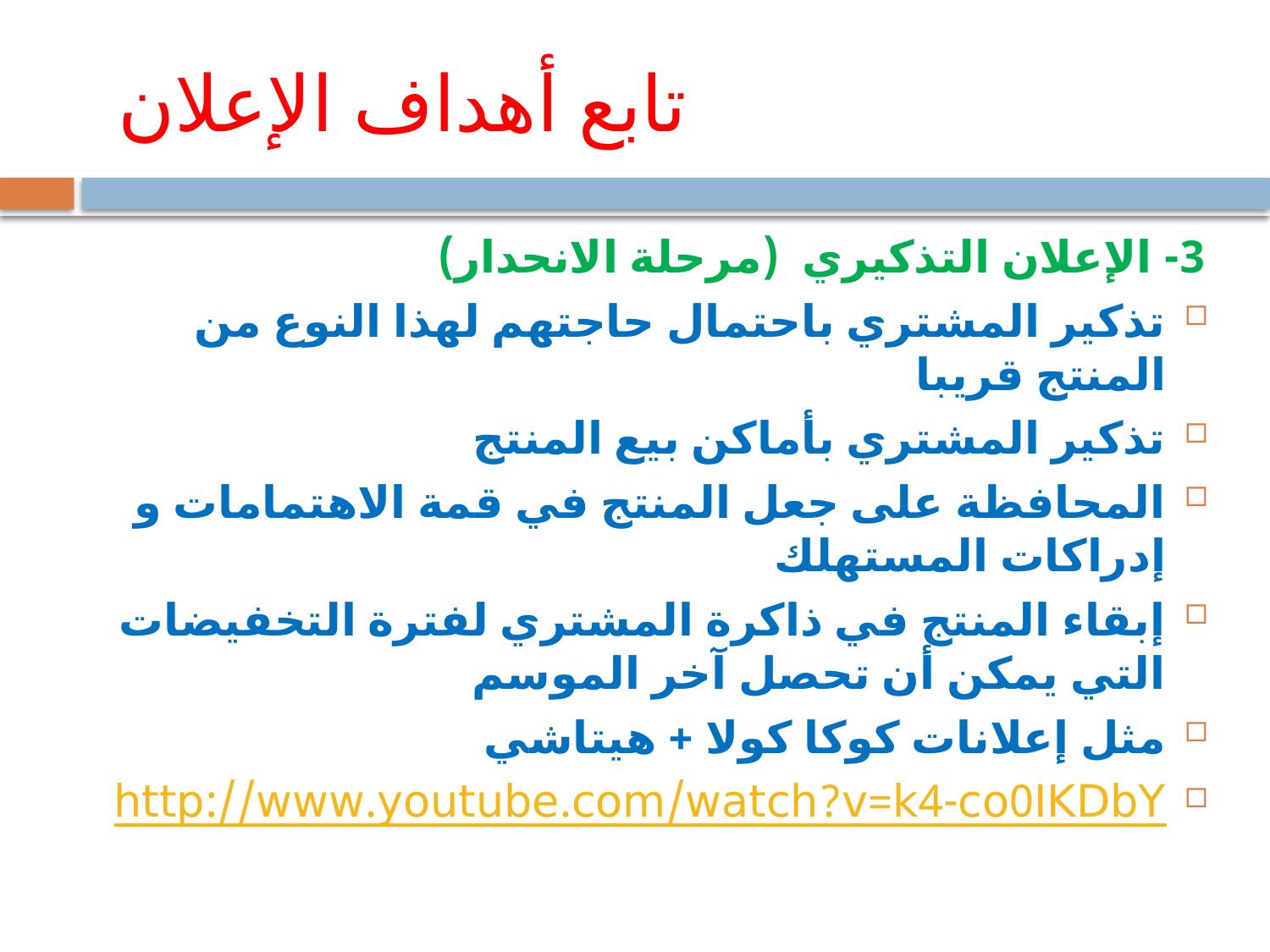

# تابع أهداف الإعلان
3- الإعلان التذكيري  (مرحلة الانحدار)
تذكير المشتري باحتمال حاجتهم لهذا النوع من المنتج قريبا
تذكير المشتري بأماكن بيع المنتج
المحافظة على جعل المنتج في قمة الاهتمامات و إدراكات المستهلك
إبقاء المنتج في ذاكرة المشتري لفترة التخفيضات التي يمكن أن تحصل آخر الموسم
مثل إعلانات كوكا كولا + هيتاشي
http://www.youtube.com/watch?v=k4-co0IKDbY